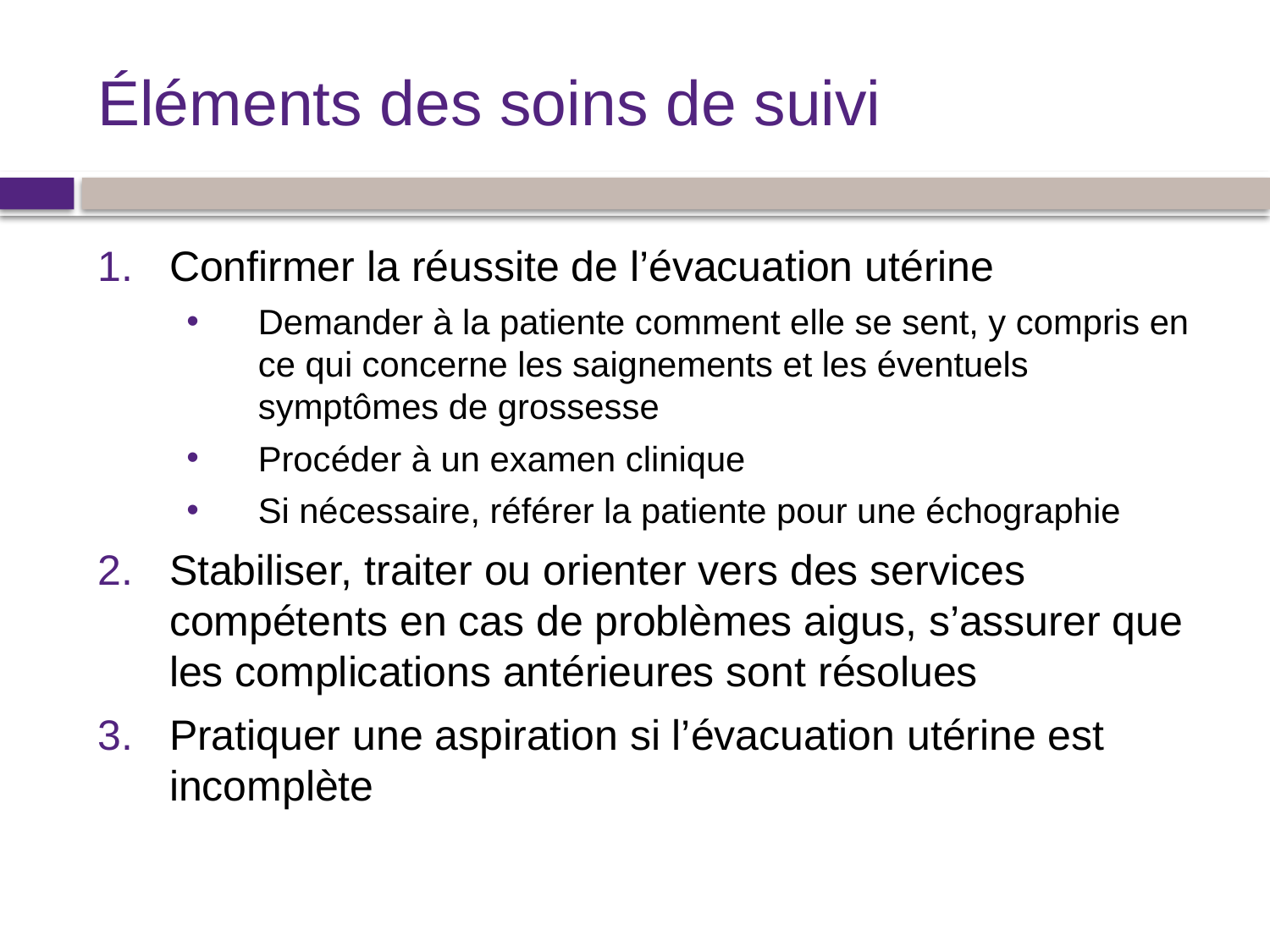

# Éléments des soins de suivi
Confirmer la réussite de l’évacuation utérine
Demander à la patiente comment elle se sent, y compris en ce qui concerne les saignements et les éventuels symptômes de grossesse
Procéder à un examen clinique
Si nécessaire, référer la patiente pour une échographie
Stabiliser, traiter ou orienter vers des services compétents en cas de problèmes aigus, s’assurer que les complications antérieures sont résolues
Pratiquer une aspiration si l’évacuation utérine est incomplète